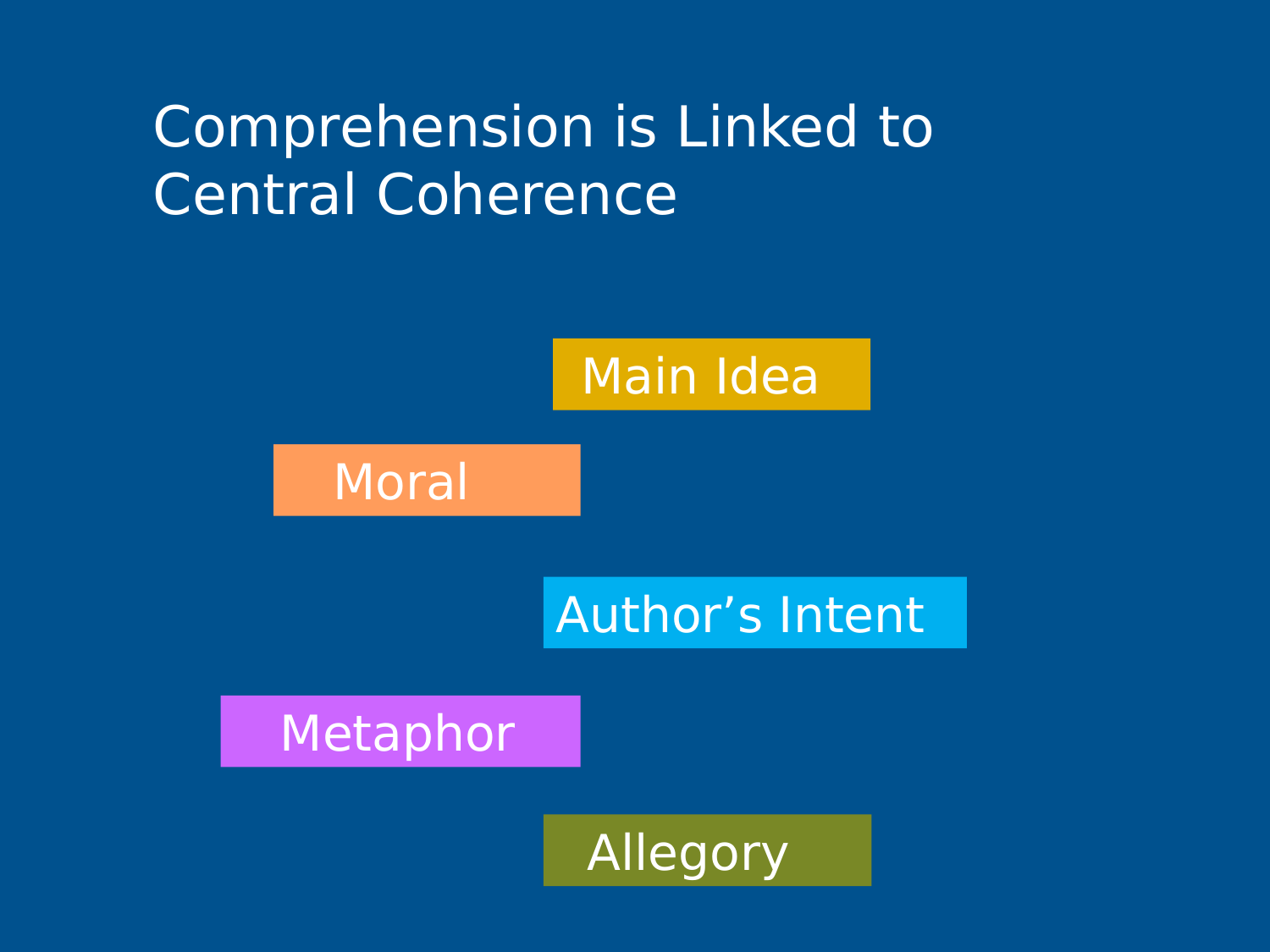

# Comprehension is Linked to Central Coherence
 Main Idea
   Moral
Author’s Intent
   Metaphor
  Allegory